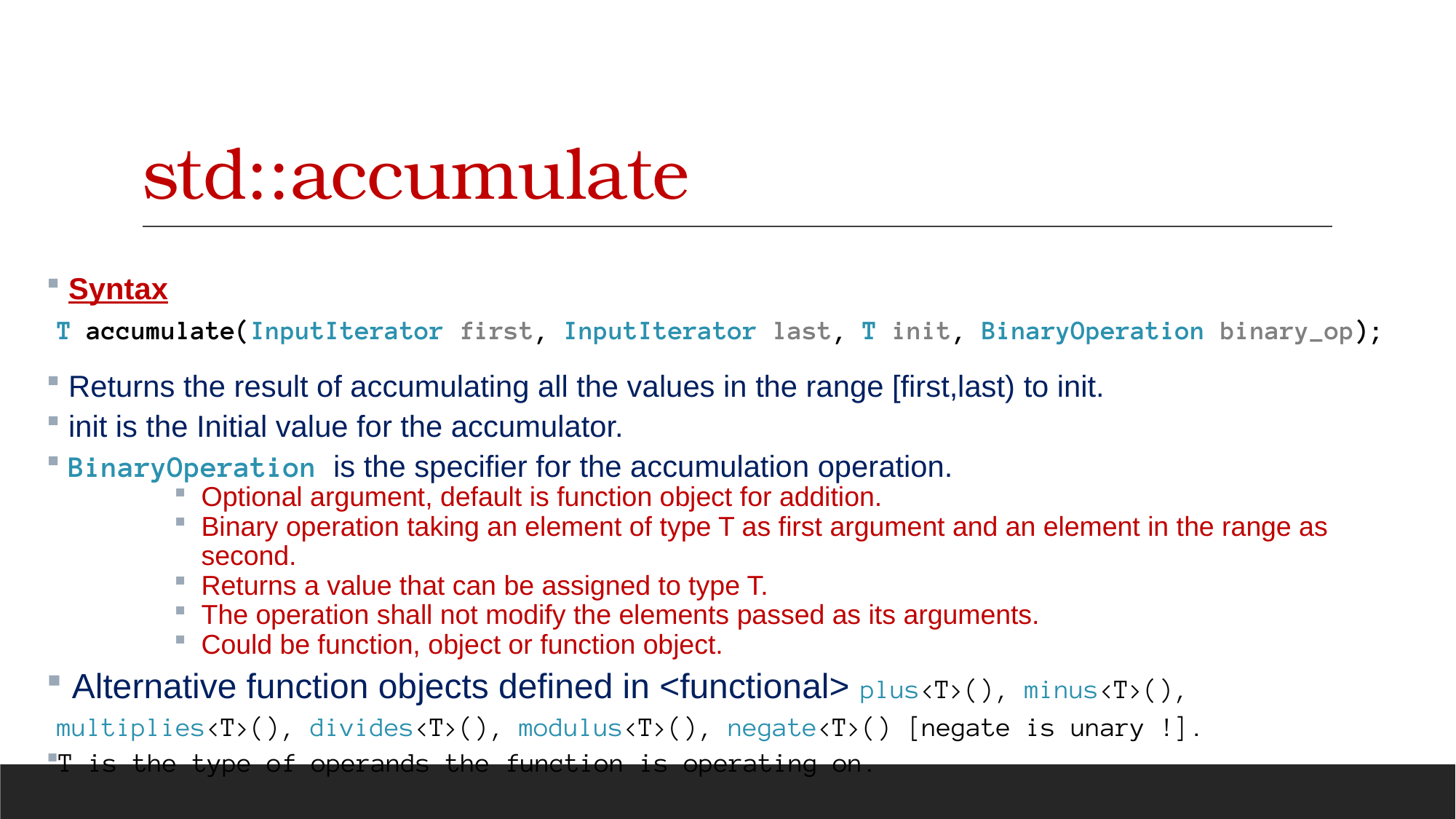

# std::accumulate
 Syntax
T accumulate(InputIterator first, InputIterator last, T init, BinaryOperation binary_op);

 Returns the result of accumulating all the values in the range [first,last) to init.
 init is the Initial value for the accumulator.
 BinaryOperation is the specifier for the accumulation operation.
Optional argument, default is function object for addition.
Binary operation taking an element of type T as first argument and an element in the range as second.
Returns a value that can be assigned to type T.
The operation shall not modify the elements passed as its arguments.
Could be function, object or function object.
 Alternative function objects defined in <functional> plus<T>(), minus<T>(), multiplies<T>(), divides<T>(), modulus<T>(), negate<T>() [negate is unary !].
T is the type of operands the function is operating on.